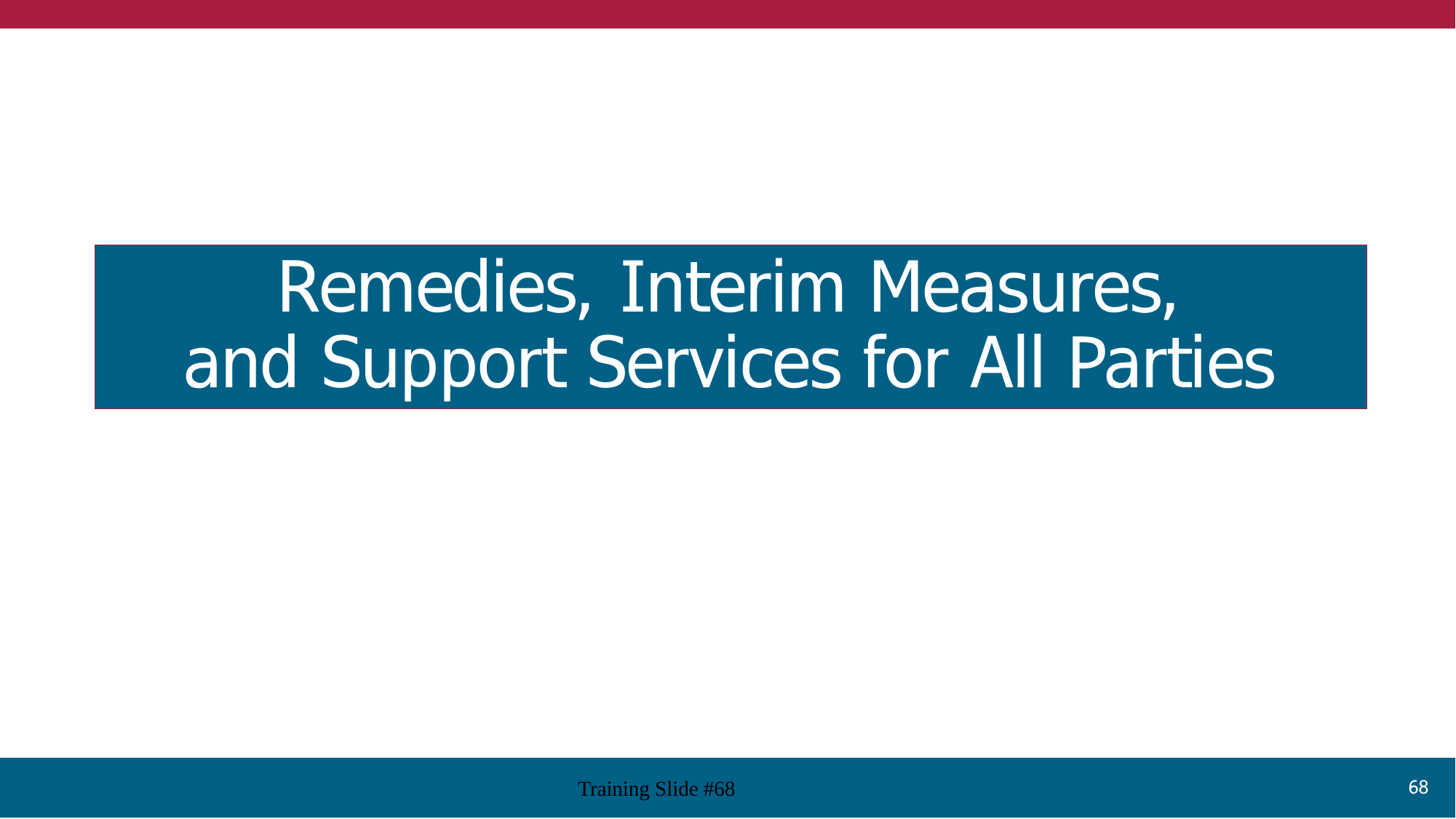

# Remedies, Interim Measures, and Support Services for All Parties
68
Training Slide #68